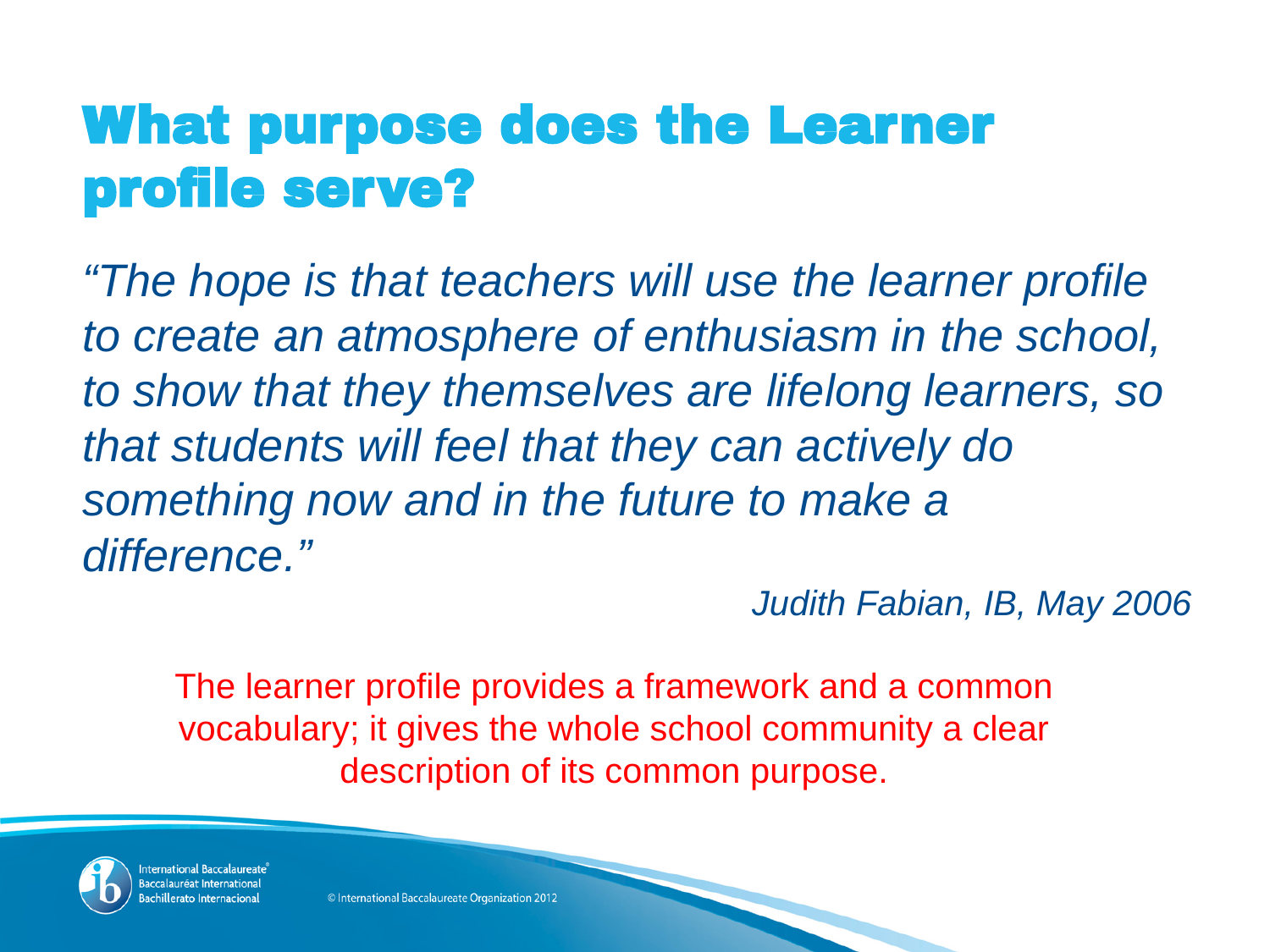

# What purpose does the Learner profile serve?
“The hope is that teachers will use the learner profile  to create an atmosphere of enthusiasm in the school, to show that they themselves are lifelong learners, so that students will feel that they can actively do something now and in the future to make a difference.”
					Judith Fabian, IB, May 2006
The learner profile provides a framework and a common vocabulary; it gives the whole school community a clear description of its common purpose.